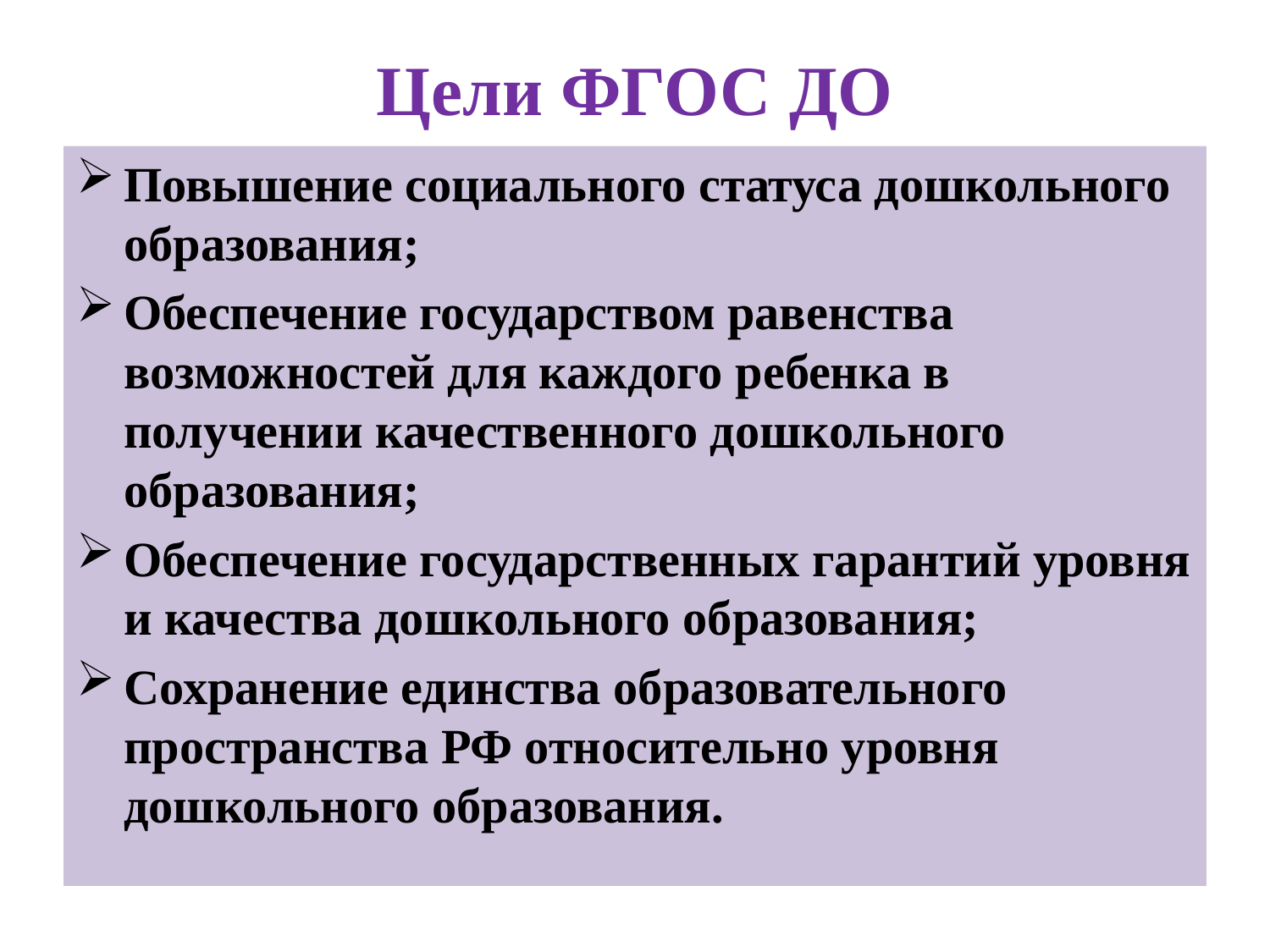

# Цели ФГОС ДО
Повышение социального статуса дошкольного образования;
Обеспечение государством равенства возможностей для каждого ребенка в получении качественного дошкольного образования;
Обеспечение государственных гарантий уровня и качества дошкольного образования;
Сохранение единства образовательного пространства РФ относительно уровня дошкольного образования.